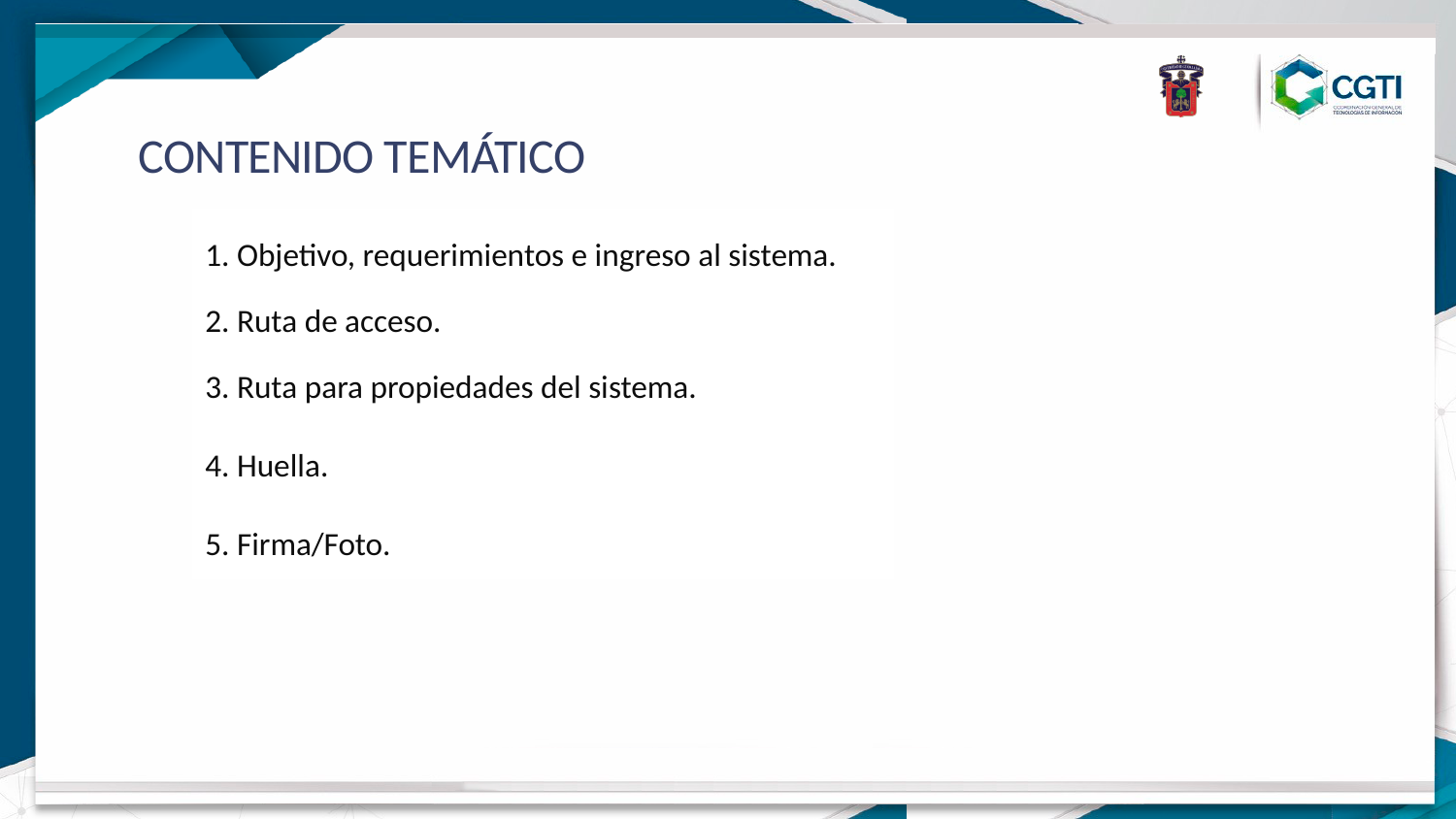

# CONTENIDO TEMÁTICO
1. Objetivo, requerimientos e ingreso al sistema.
2. Ruta de acceso.
3. Ruta para propiedades del sistema.
4. Huella.
5. Firma/Foto.